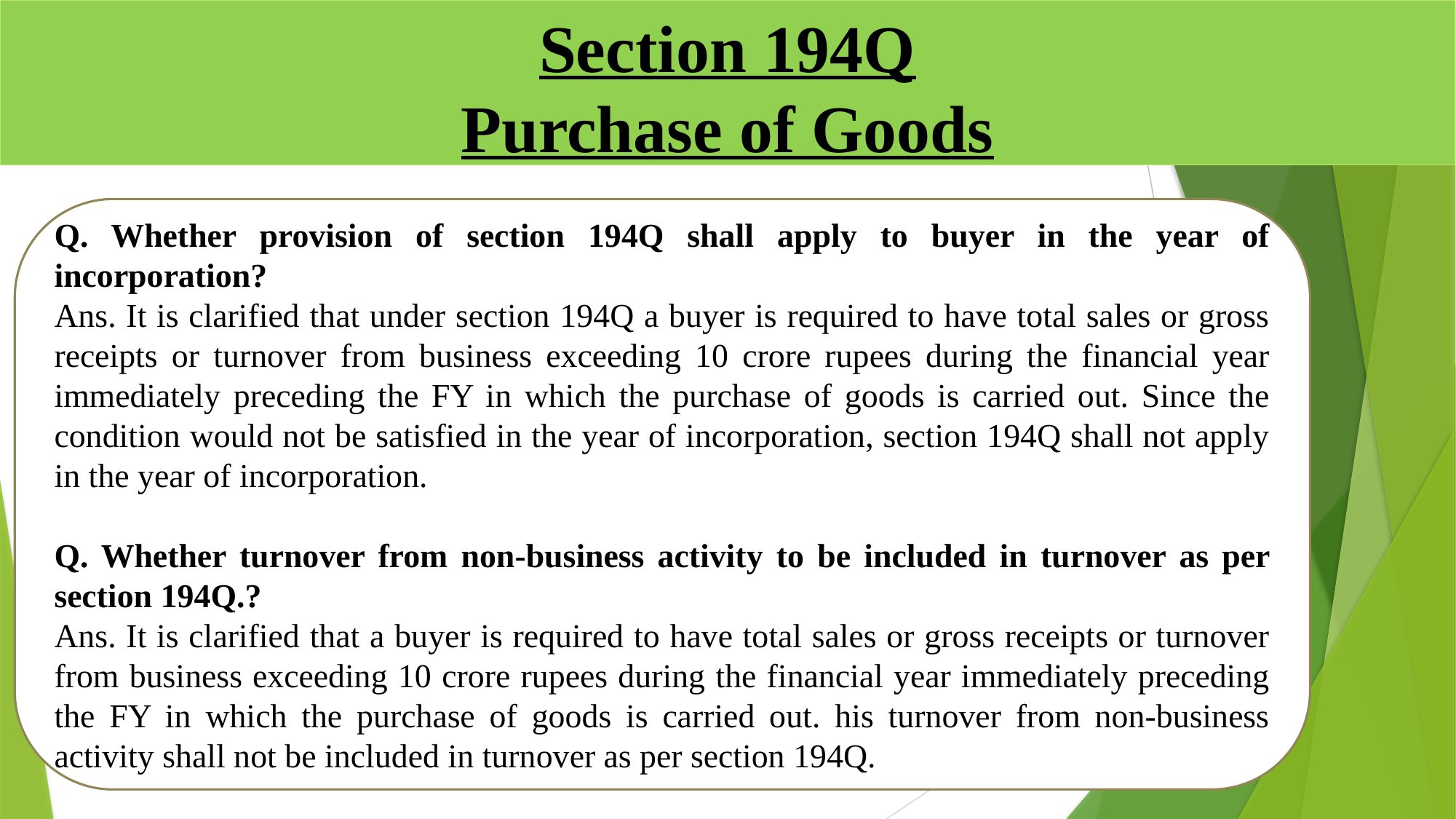

# Section 194Q Purchase of Goods
Q. Whether provision of section 194Q shall apply to buyer in the year of incorporation?
Ans. It is clarified that under section 194Q a buyer is required to have total sales or gross receipts or turnover from business exceeding 10 crore rupees during the financial year immediately preceding the FY in which the purchase of goods is carried out. Since the condition would not be satisfied in the year of incorporation, section 194Q shall not apply in the year of incorporation.

Q. Whether turnover from non-business activity to be included in turnover as per section 194Q.?
Ans. It is clarified that a buyer is required to have total sales or gross receipts or turnover from business exceeding 10 crore rupees during the financial year immediately preceding the FY in which the purchase of goods is carried out. his turnover from non-business activity shall not be included in turnover as per section 194Q.